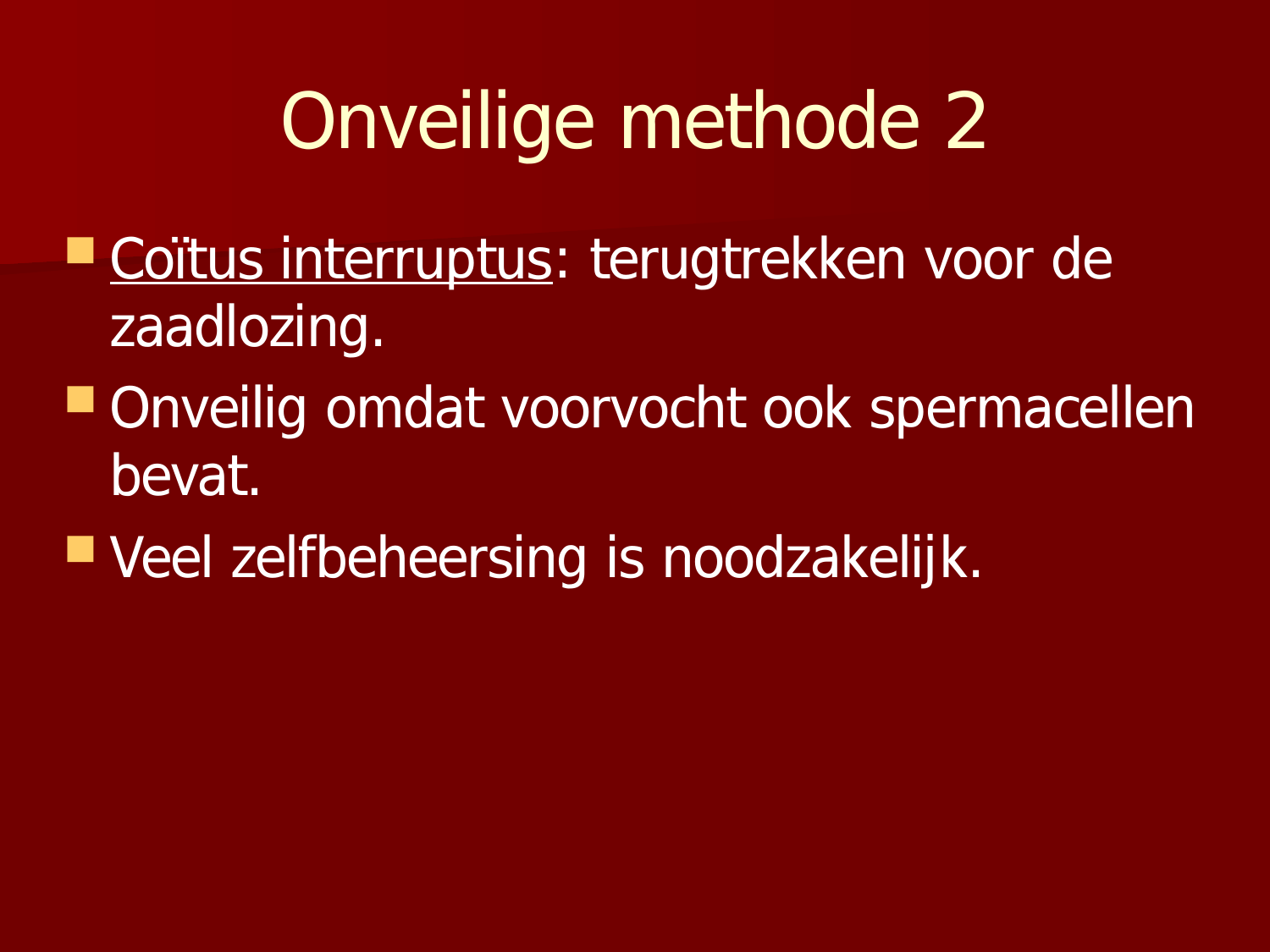

Onveilige methode 2
Coïtus interruptus: terugtrekken voor de zaadlozing.
Onveilig omdat voorvocht ook spermacellen bevat.
Veel zelfbeheersing is noodzakelijk.